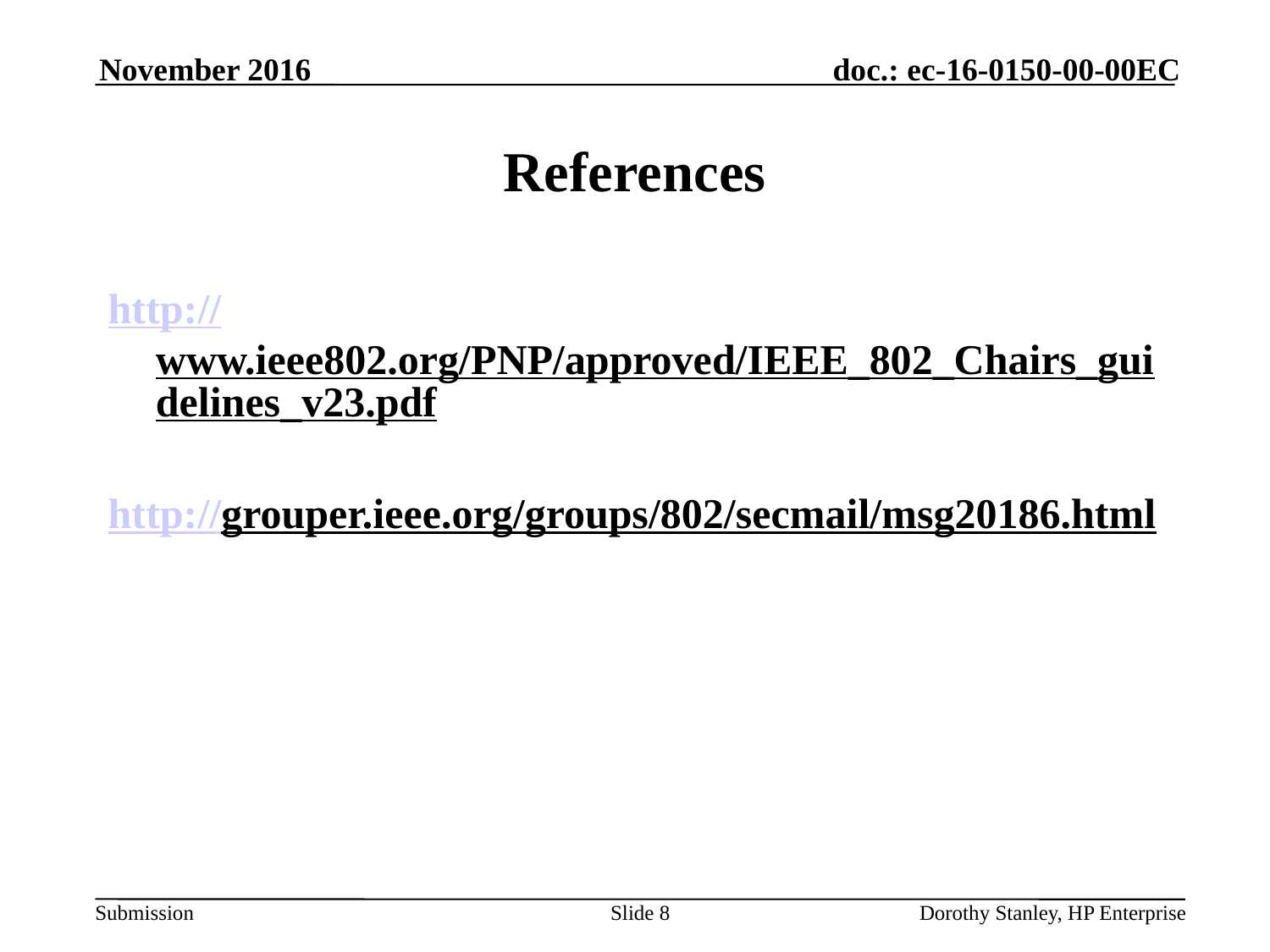

November 2016
# References
http://www.ieee802.org/PNP/approved/IEEE_802_Chairs_guidelines_v23.pdf
http://grouper.ieee.org/groups/802/secmail/msg20186.html
Slide 8
Dorothy Stanley, HP Enterprise